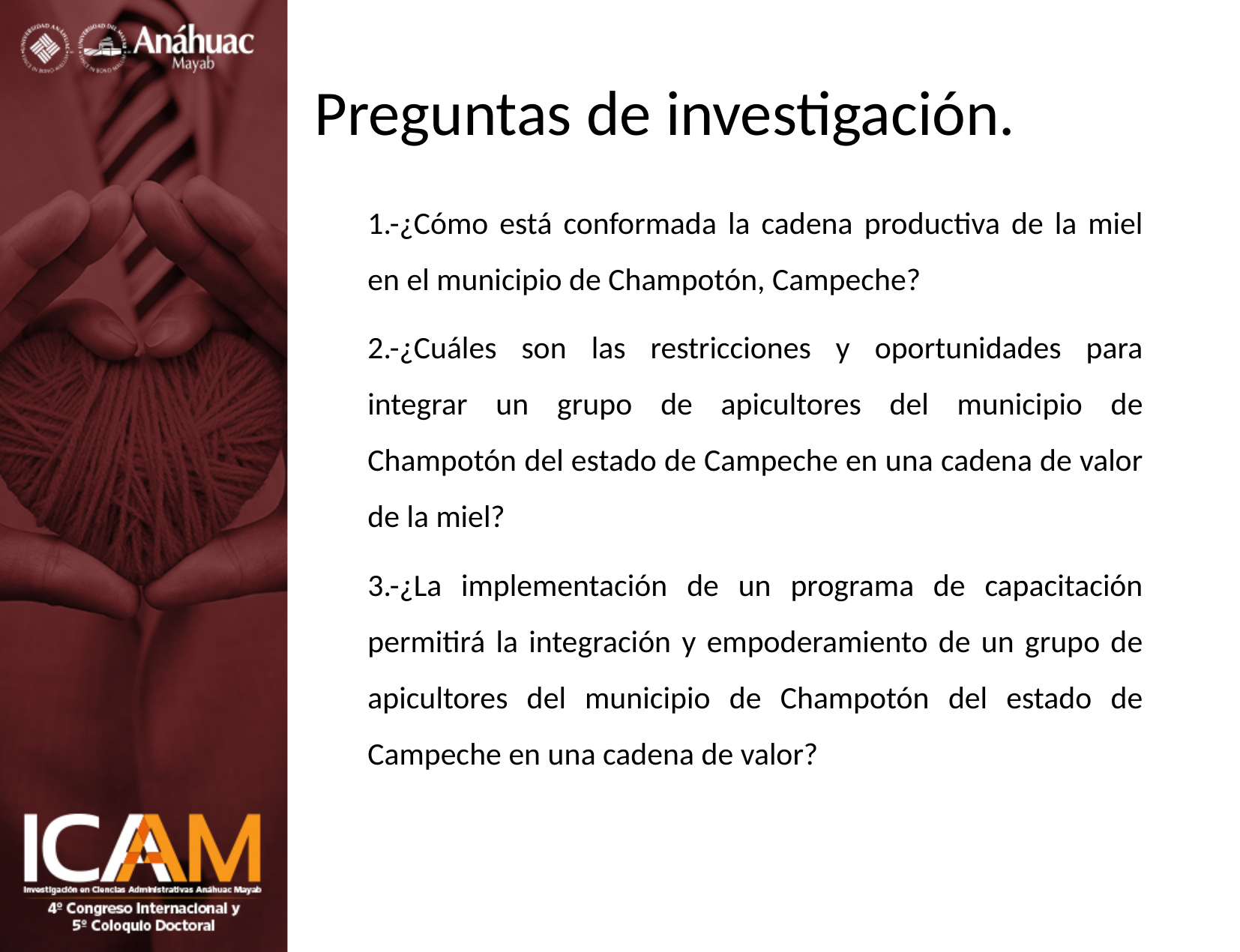

Preguntas de investigación.
#
1.-¿Cómo está conformada la cadena productiva de la miel en el municipio de Champotón, Campeche?
2.-¿Cuáles son las restricciones y oportunidades para integrar un grupo de apicultores del municipio de Champotón del estado de Campeche en una cadena de valor de la miel?
3.-¿La implementación de un programa de capacitación permitirá la integración y empoderamiento de un grupo de apicultores del municipio de Champotón del estado de Campeche en una cadena de valor?